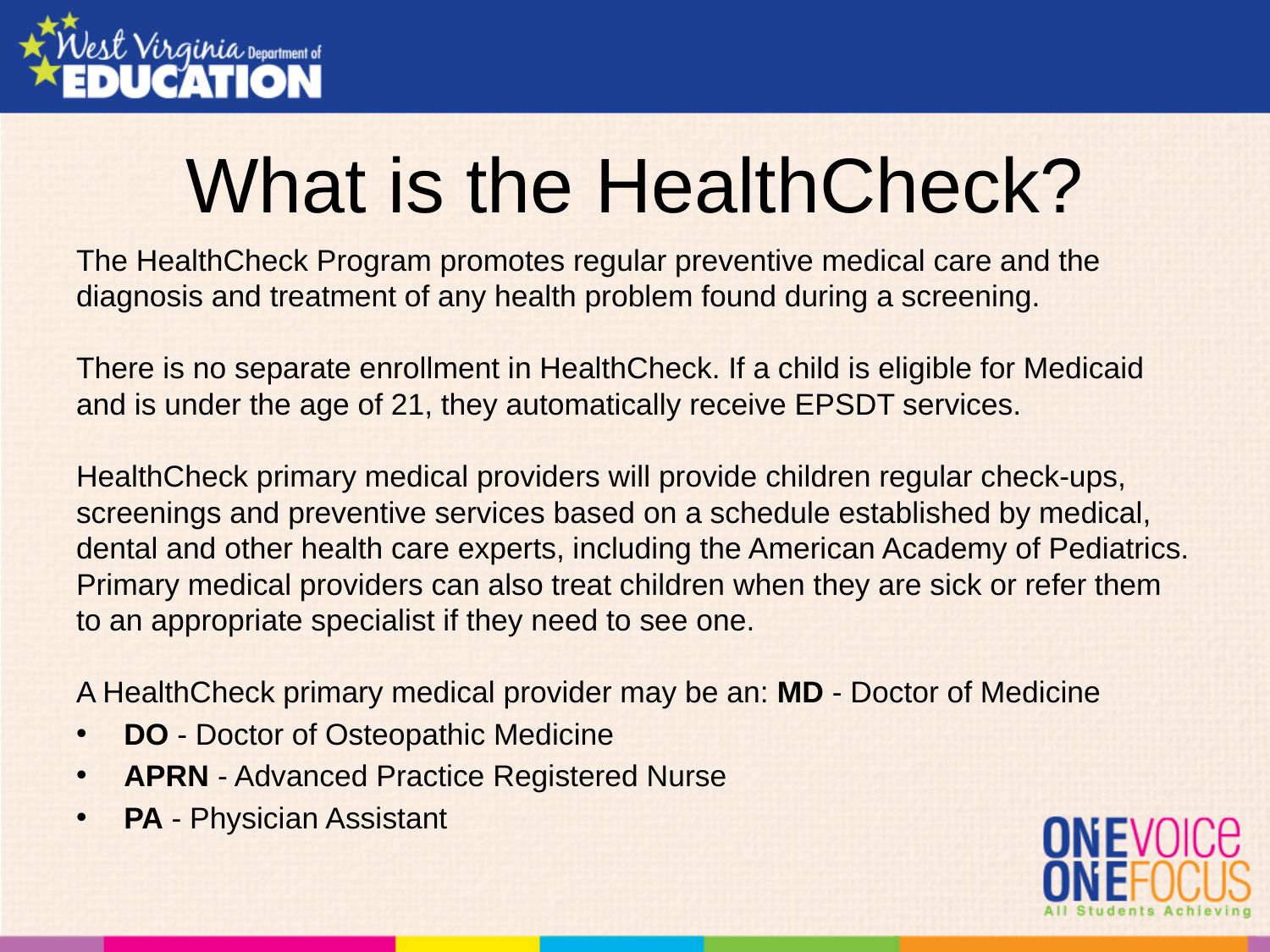

# What is the HealthCheck?
The HealthCheck Program promotes regular preventive medical care and the diagnosis and treatment of any health problem found during a screening.
There is no separate enrollment in HealthCheck. If a child is eligible for Medicaid and is under the age of 21, they automatically receive EPSDT services.
HealthCheck primary medical providers will provide children regular check-ups, screenings and preventive services based on a schedule established by medical, dental and other health care experts, including the American Academy of Pediatrics. Primary medical providers can also treat children when they are sick or refer them to an appropriate specialist if they need to see one.
A HealthCheck primary medical provider may be an: MD - Doctor of Medicine
DO - Doctor of Osteopathic Medicine
APRN - Advanced Practice Registered Nurse
PA - Physician Assistant